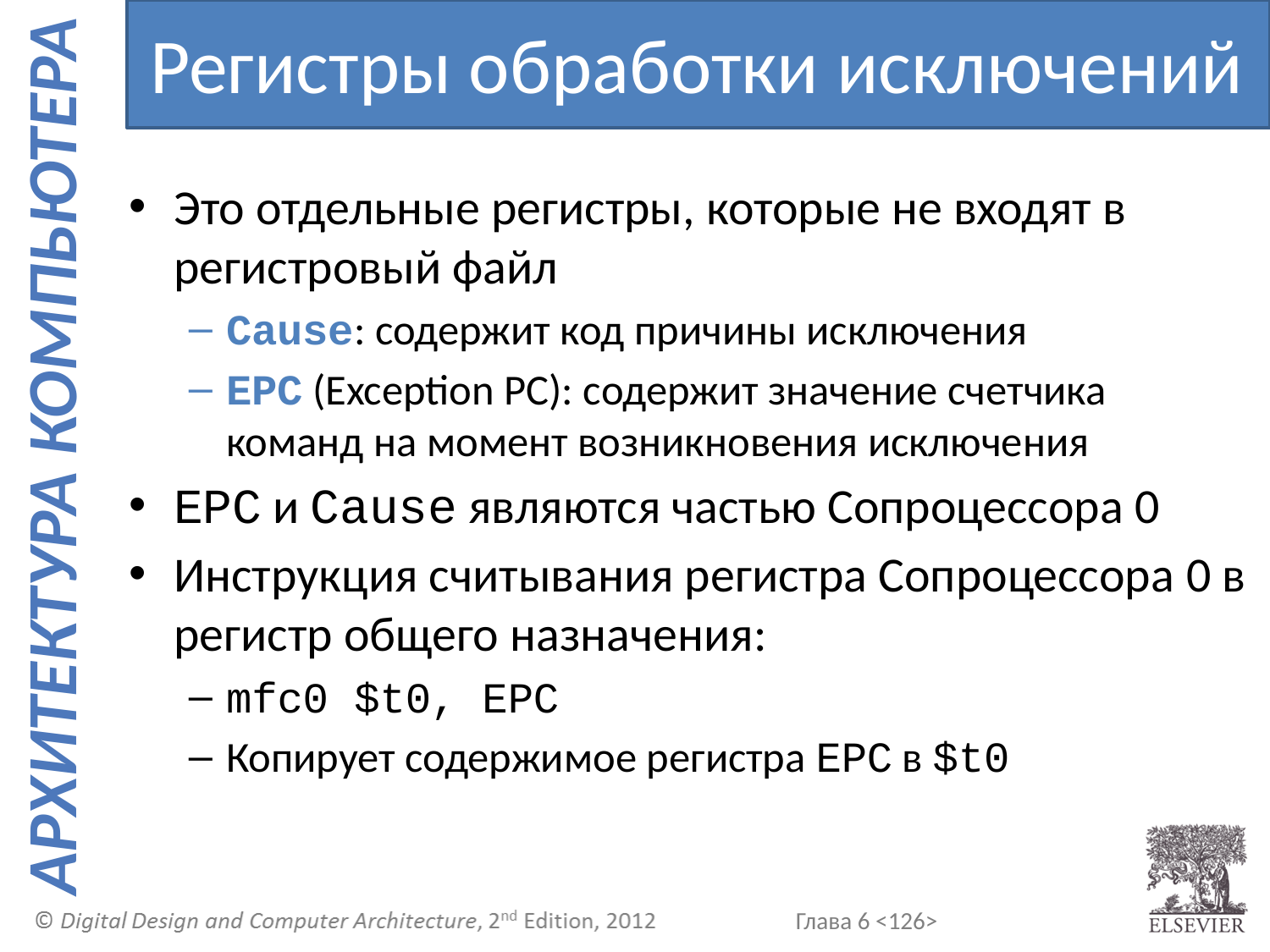

Регистры обработки исключений

Это отдельные регистры, которые не входят в регистровый файл
Cause: содержит код причины исключения
EPC (Exception PC): содержит значение счетчика команд на момент возникновения исключения
EPC и Cause являются частью Сопроцессора 0
Инструкция считывания регистра Сопроцессора 0 в регистр общего назначения:
mfc0 $t0, EPC
Копирует содержимое регистра EPC в $t0